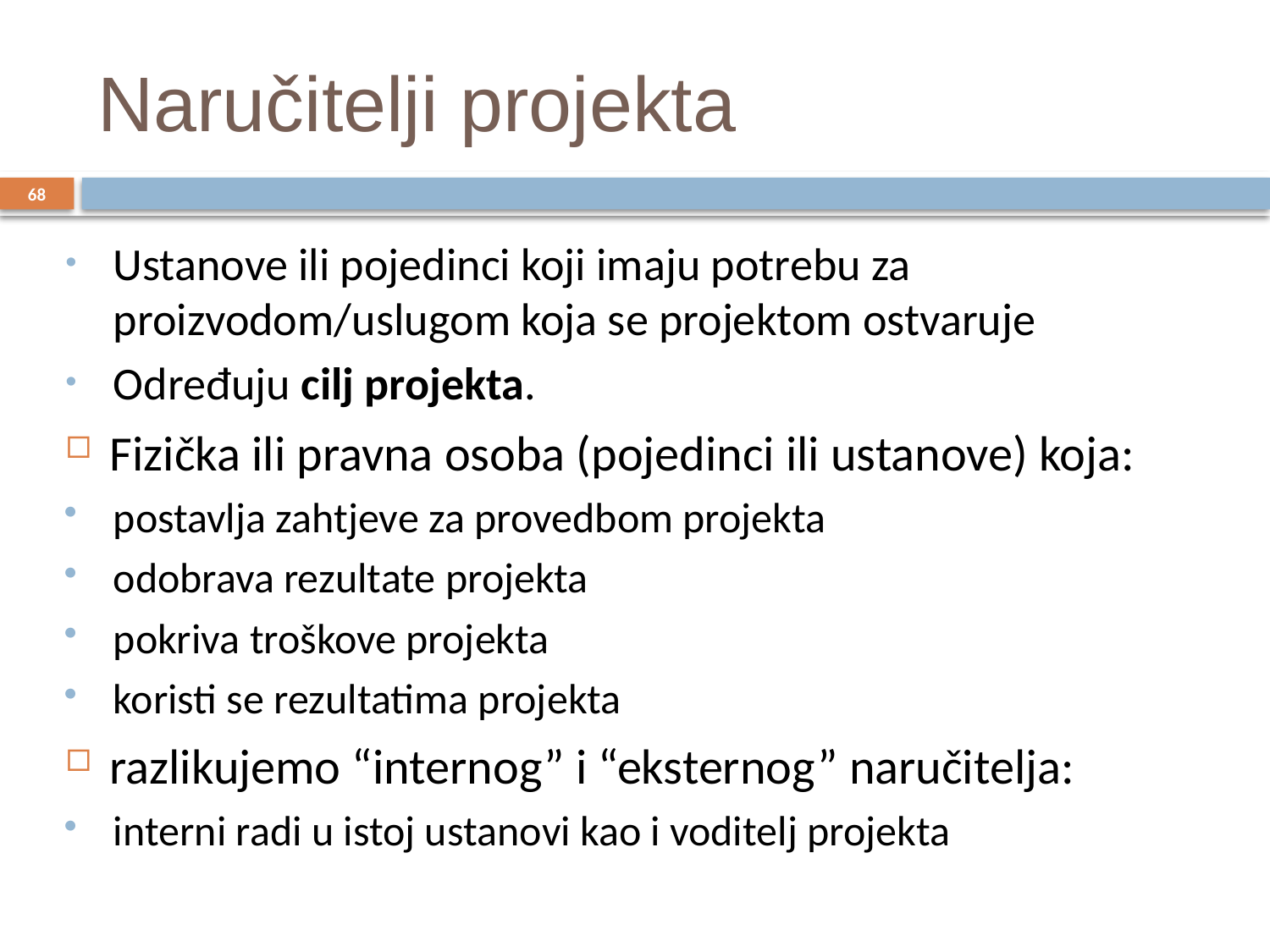

# Naručitelji projekta
68
Ustanove ili pojedinci koji imaju potrebu za proizvodom/uslugom koja se projektom ostvaruje
Određuju cilj projekta.
Fizička ili pravna osoba (pojedinci ili ustanove) koja:
postavlja zahtjeve za provedbom projekta
odobrava rezultate projekta
pokriva troškove projekta
koristi se rezultatima projekta
razlikujemo “internog” i “eksternog” naručitelja:
interni radi u istoj ustanovi kao i voditelj projekta